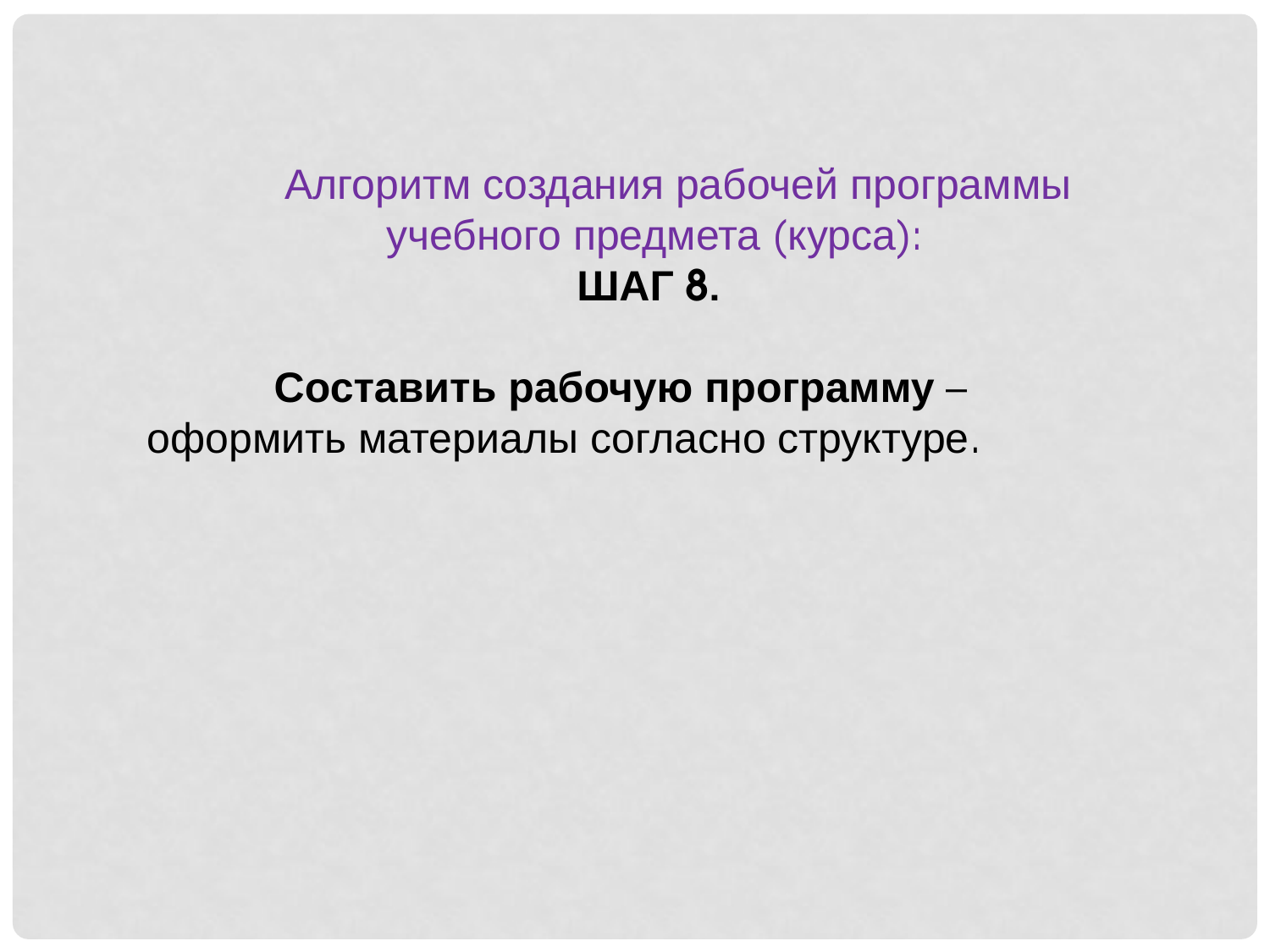

Алгоритм создания рабочей программы учебного предмета (курса):
ШАГ 8.

	Составить рабочую программу – оформить материалы согласно структуре.